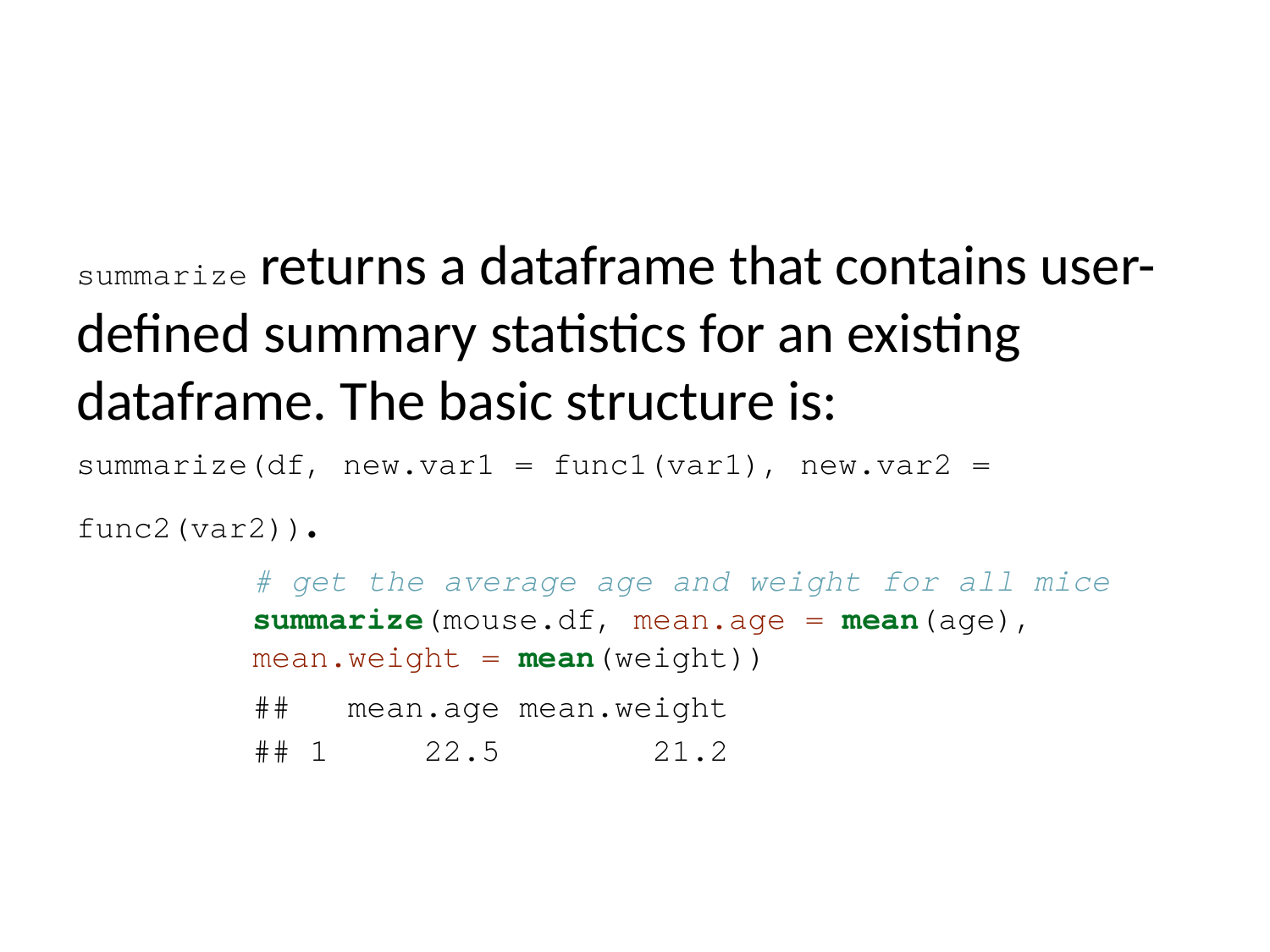

summarize returns a dataframe that contains user-defined summary statistics for an existing dataframe. The basic structure is:
summarize(df, new.var1 = func1(var1), new.var2 = func2(var2)).
# get the average age and weight for all mice summarize(mouse.df, mean.age = mean(age), mean.weight = mean(weight))
##   mean.age mean.weight
## 1     22.5        21.2